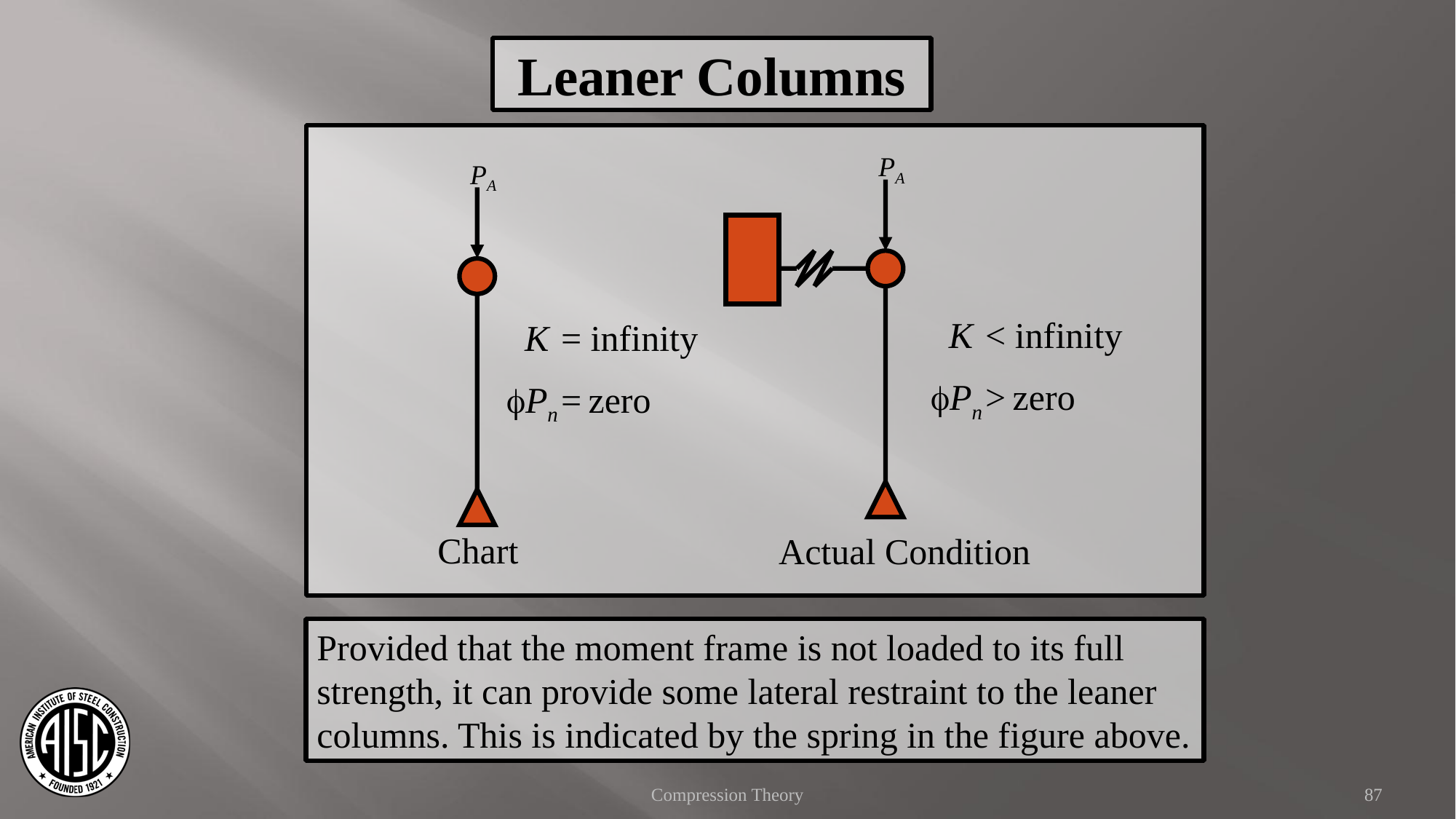

Leaner Columns

PA

  K	< infinity
φPn	>	zero

PA

  K 	= infinity
φPn	=	zero

Chart
Actual Condition
Provided that the moment frame is not loaded to its full strength, it can provide some lateral restraint to the leaner columns. This is indicated by the spring in the figure above.
Compression Theory
87